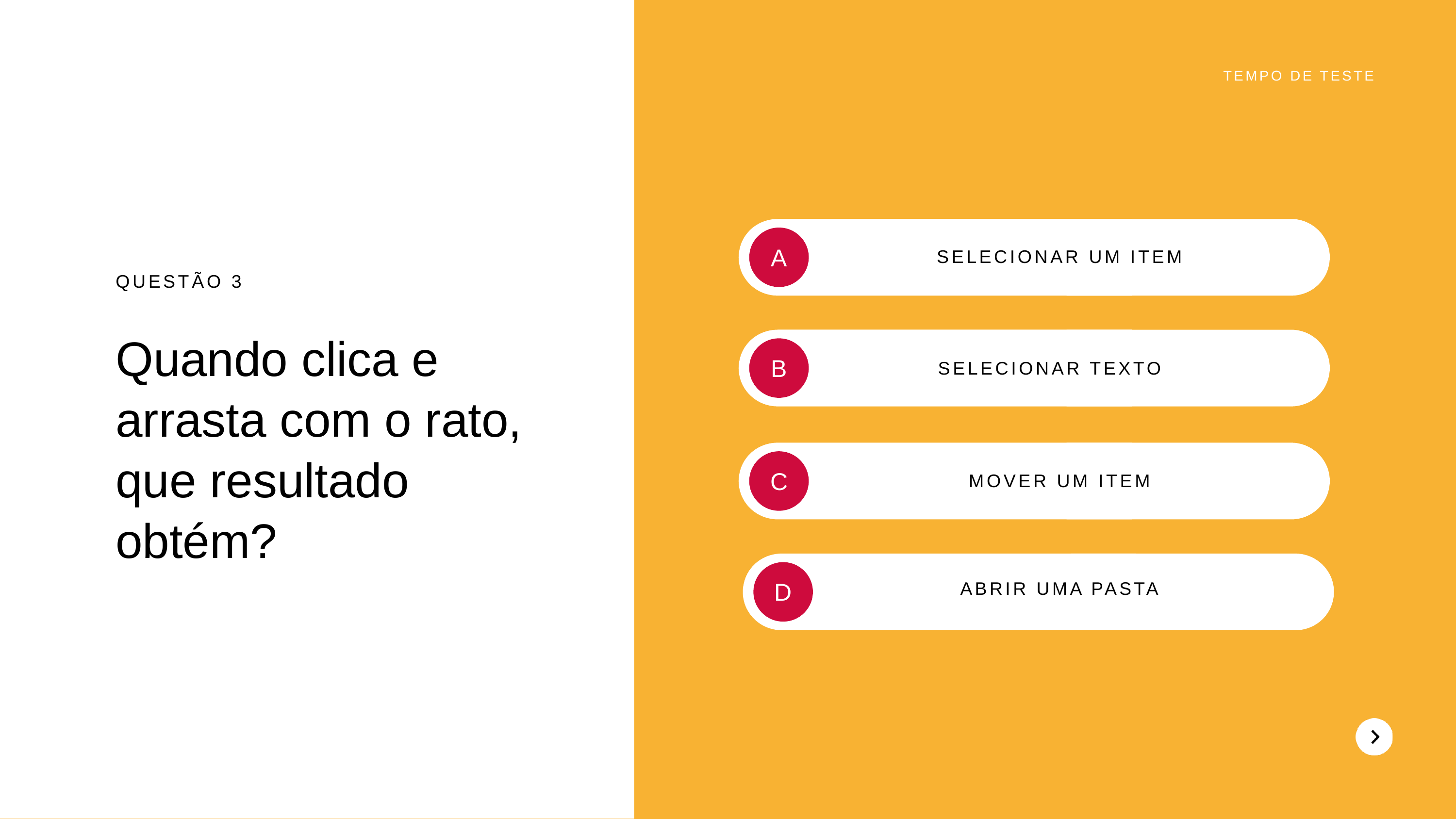

TEMPO DE TESTE

A
SELECIONAR UM ITEM
QUESTÃO 3
Quando clica e arrasta com o rato, que resultado obtém?

B
SELECIONAR TEXTO

C
MOVER UM ITEM

D
ABRIR UMA PASTA